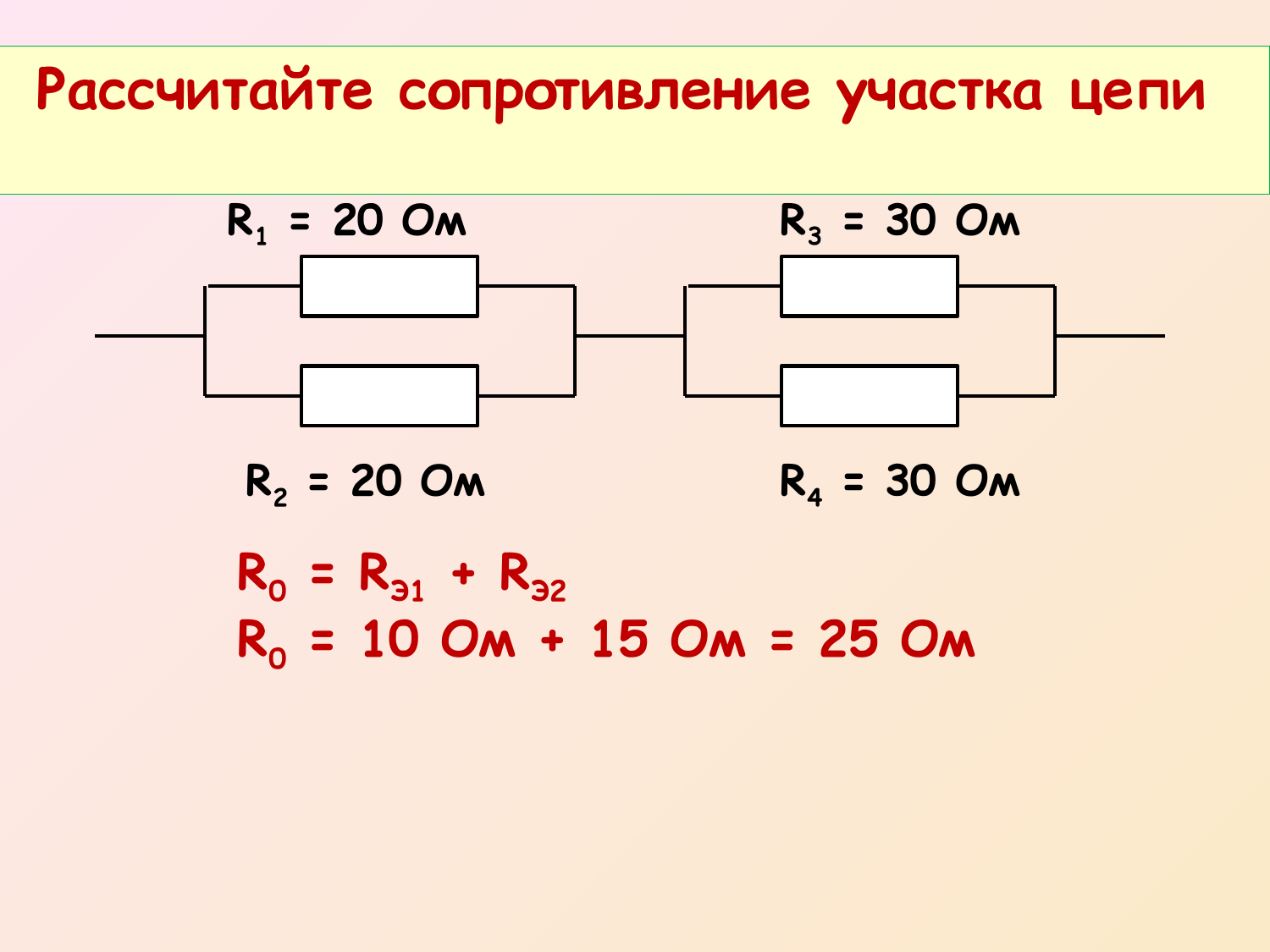

Рассчитайте сопротивление участка цепи
R1 = 20 Ом                 R3 = 30 Ом

 R2 = 20 Ом                R4 = 30 Ом

R0 = RЭ1 + RЭ2
R0 = 10 Ом + 15 Ом = 25 Ом